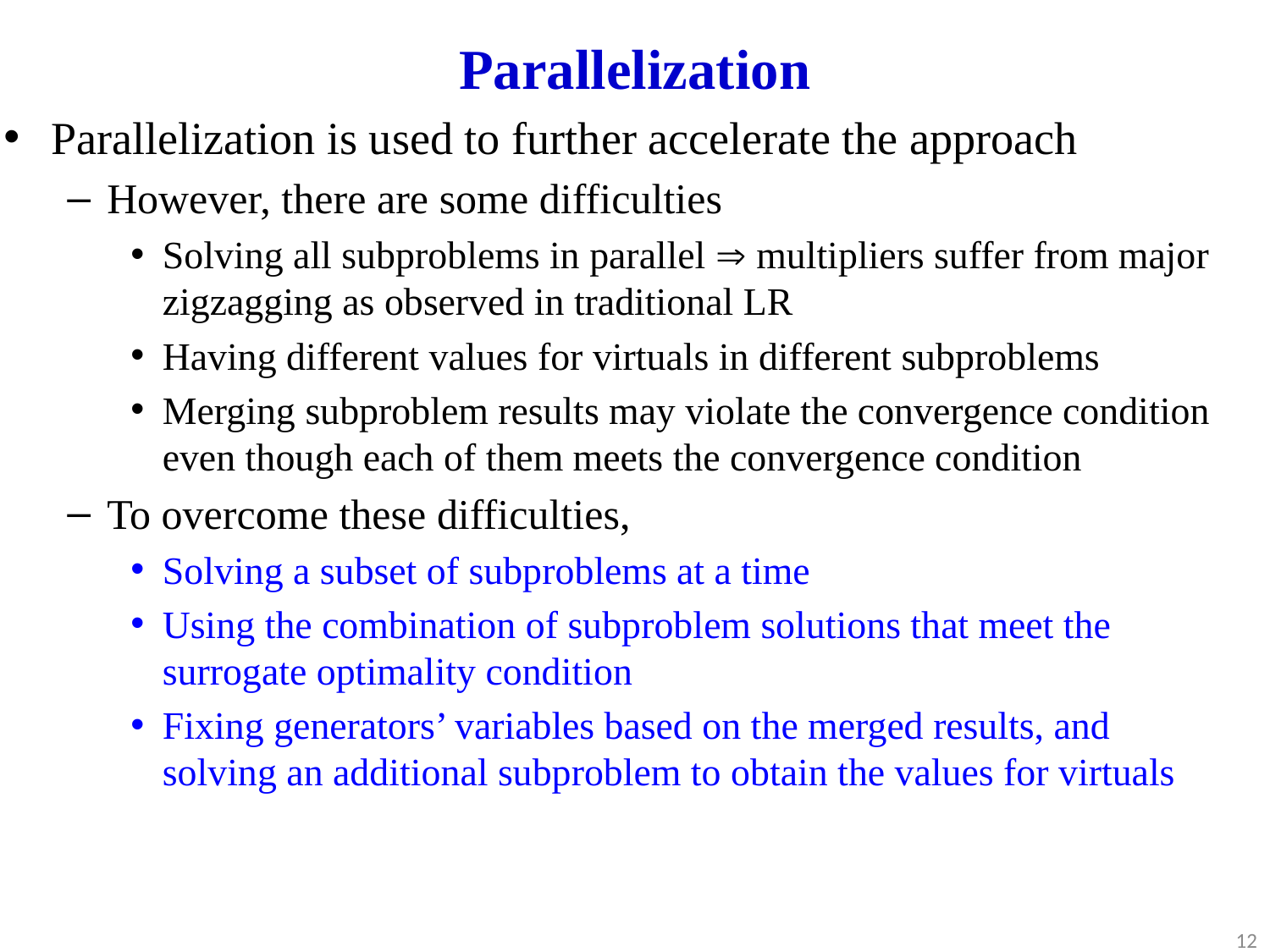

# Parallelization
Parallelization is used to further accelerate the approach
However, there are some difficulties
Solving all subproblems in parallel ⇒ multipliers suffer from major zigzagging as observed in traditional LR
Having different values for virtuals in different subproblems
Merging subproblem results may violate the convergence condition even though each of them meets the convergence condition
To overcome these difficulties,
Solving a subset of subproblems at a time
Using the combination of subproblem solutions that meet the surrogate optimality condition
Fixing generators’ variables based on the merged results, and solving an additional subproblem to obtain the values for virtuals
12